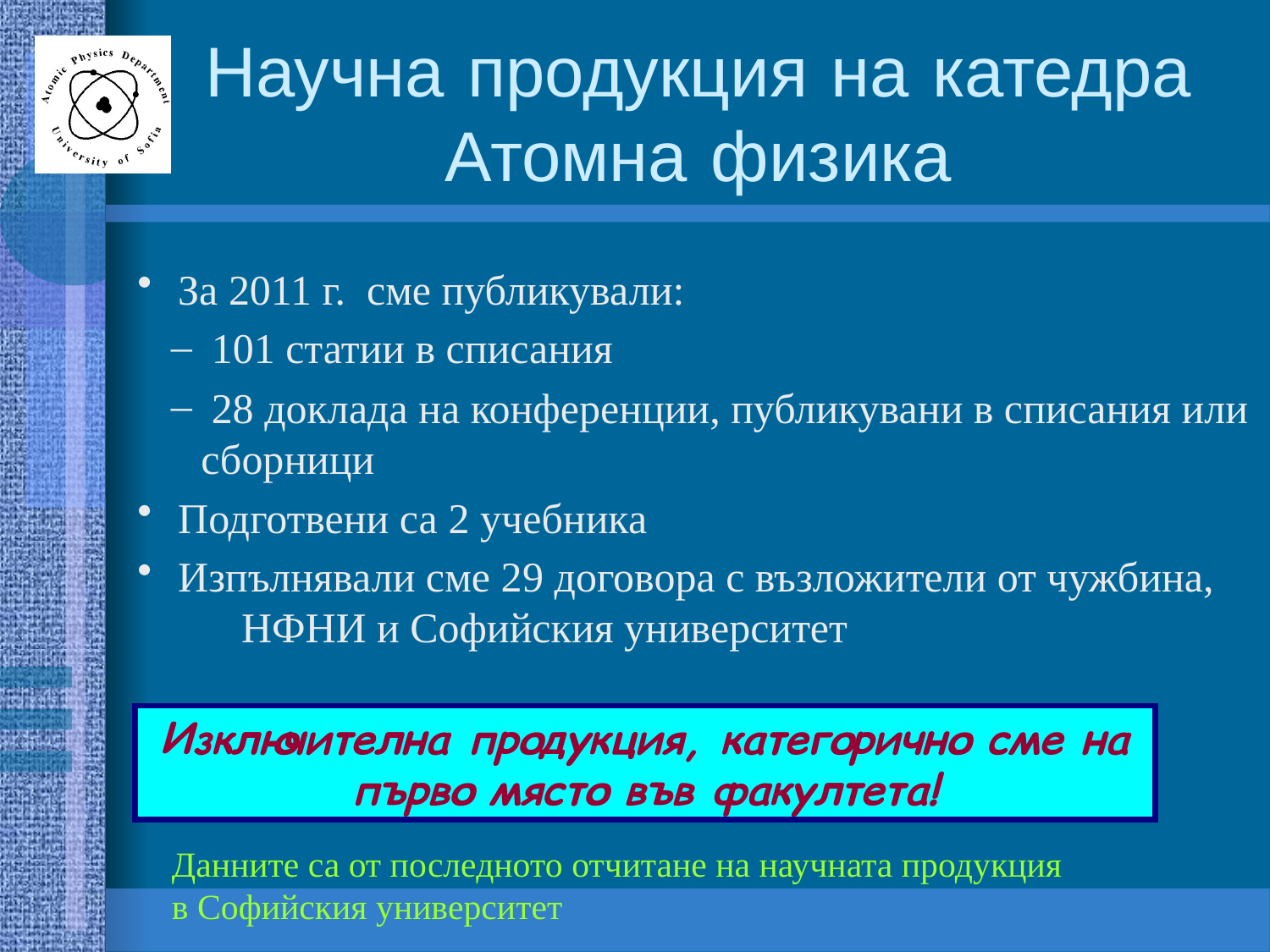

# Научна продукция на катедра Атомна физика
 За 2011 г.  сме публикували:
 101 статии в списания
 28 доклада на конференции, публикувани в списания или сборници
 Подготвени са 2 учебника
 Изпълнявали сме 29 договора с възложители от чужбина,            НФНИ и Софийския университет
Изключителна продукция, категорично сме на първо място във факултета!
Данните са от последното отчитане на научната продукция
в Софийския университет